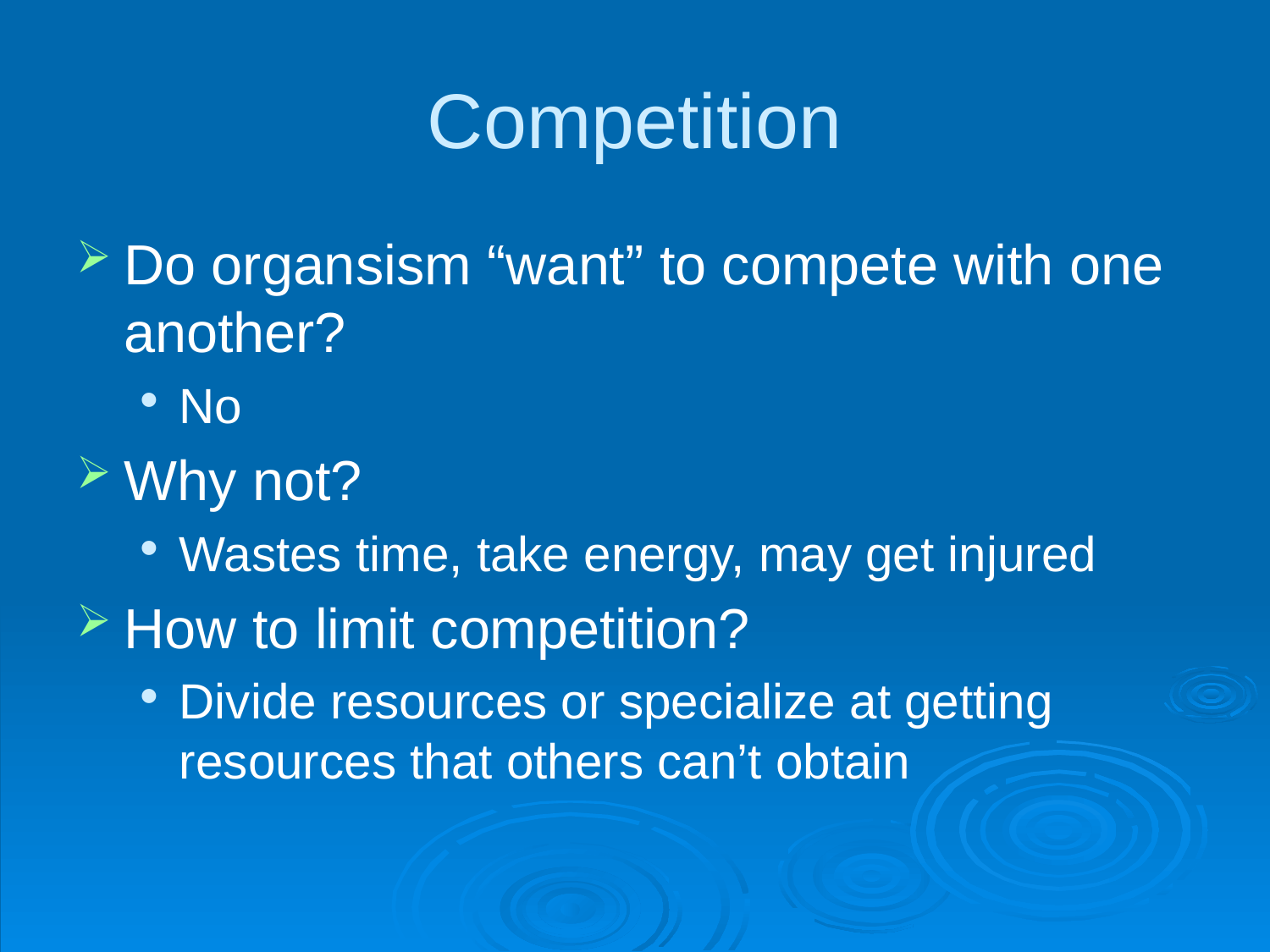

# Competition
Do organsism “want” to compete with one another?
No
Why not?
Wastes time, take energy, may get injured
How to limit competition?
Divide resources or specialize at getting resources that others can’t obtain